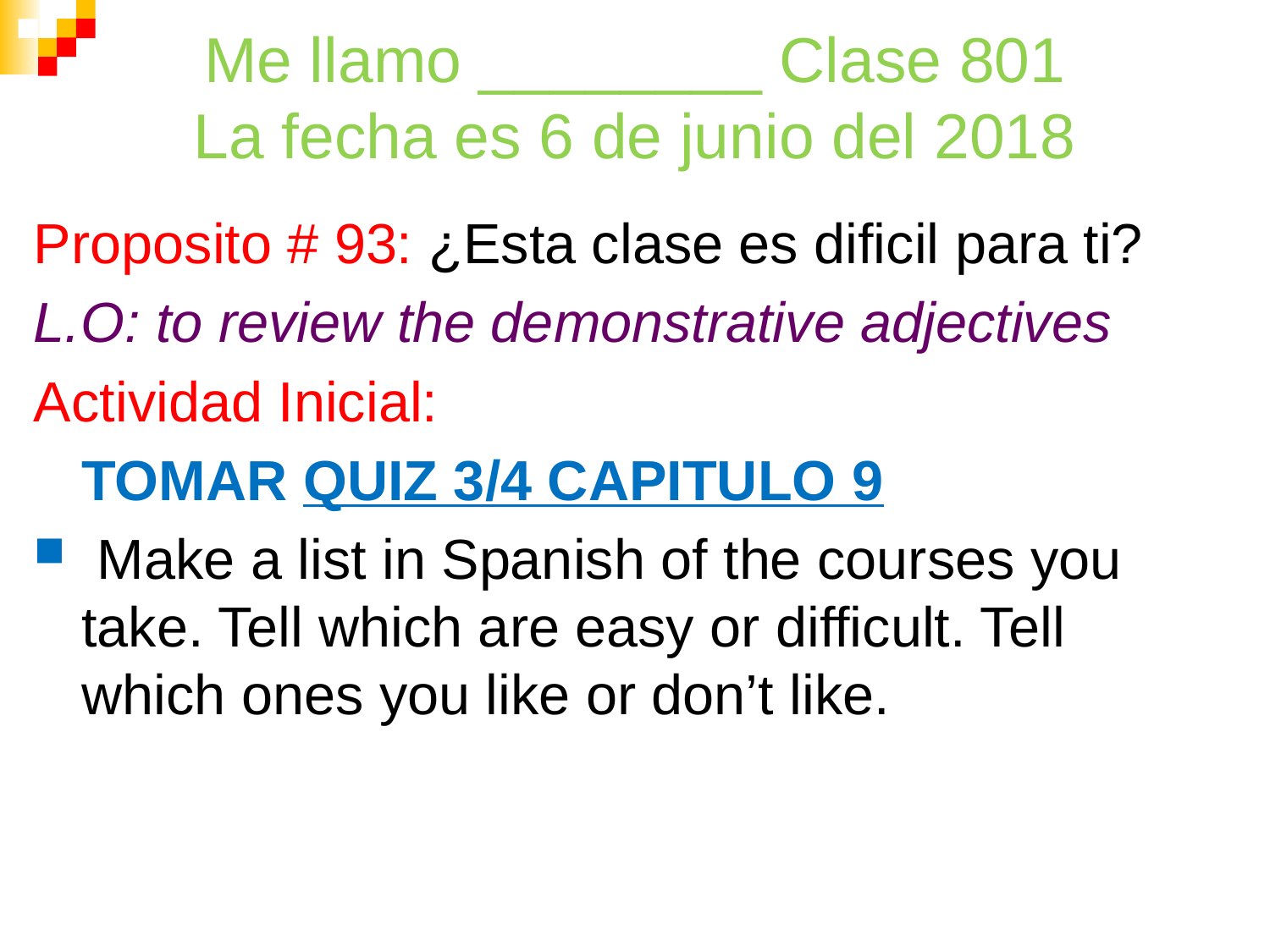

# Me llamo ________ Clase 801 La fecha es 6 de junio del 2018
Proposito # 93: ¿Esta clase es dificil para ti?
L.O: to review the demonstrative adjectives
Actividad Inicial:
TOMAR QUIZ 3/4 CAPITULO 9
 Make a list in Spanish of the courses you take. Tell which are easy or difficult. Tell which ones you like or don’t like.